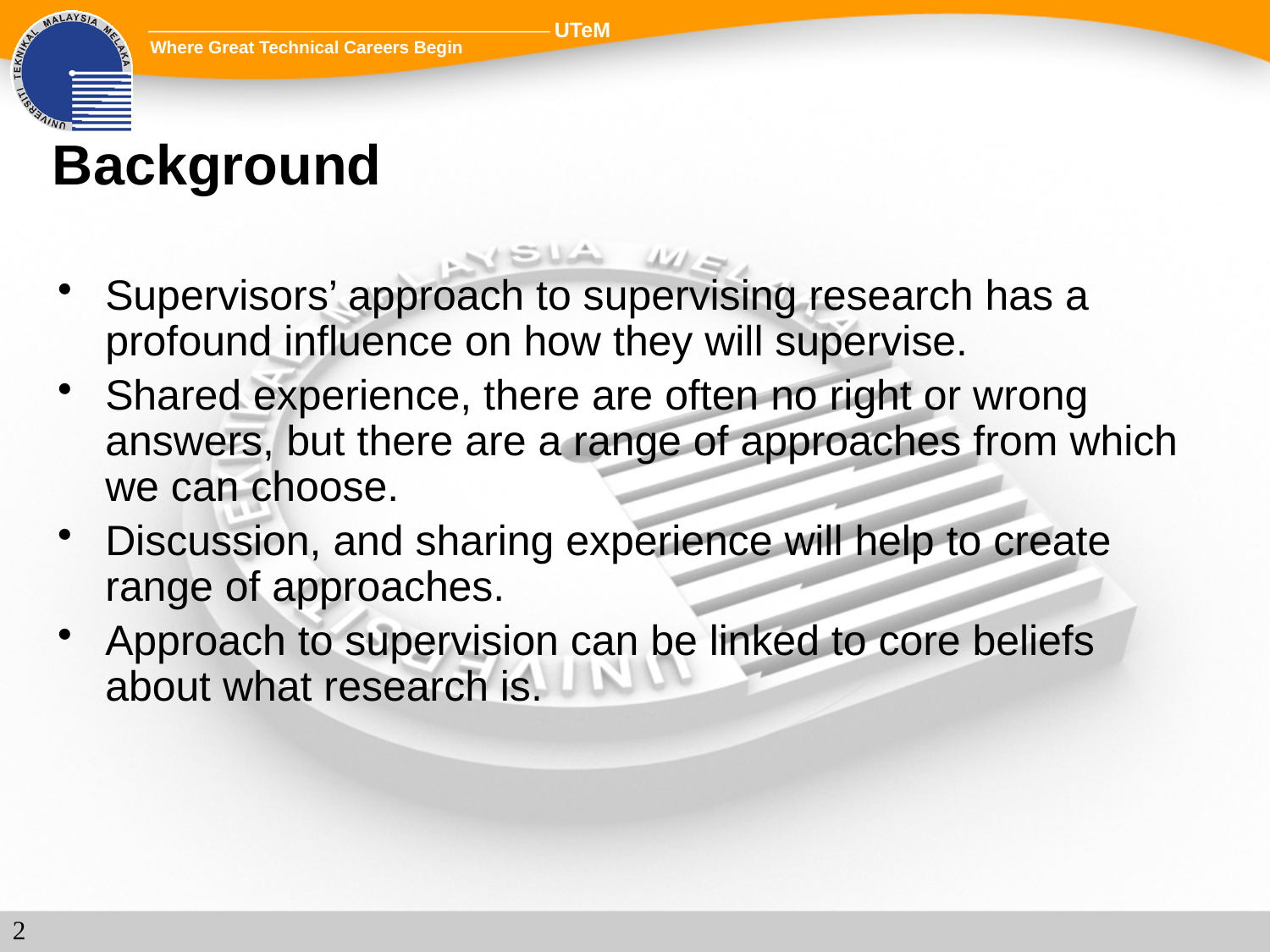

# Background

Supervisors’ approach to supervising research has a profound influence on how they will supervise.
Shared experience, there are often no right or wrong answers, but there are a range of approaches from which we can choose.
Discussion, and sharing experience will help to create range of approaches.
Approach to supervision can be linked to core beliefs about what research is.